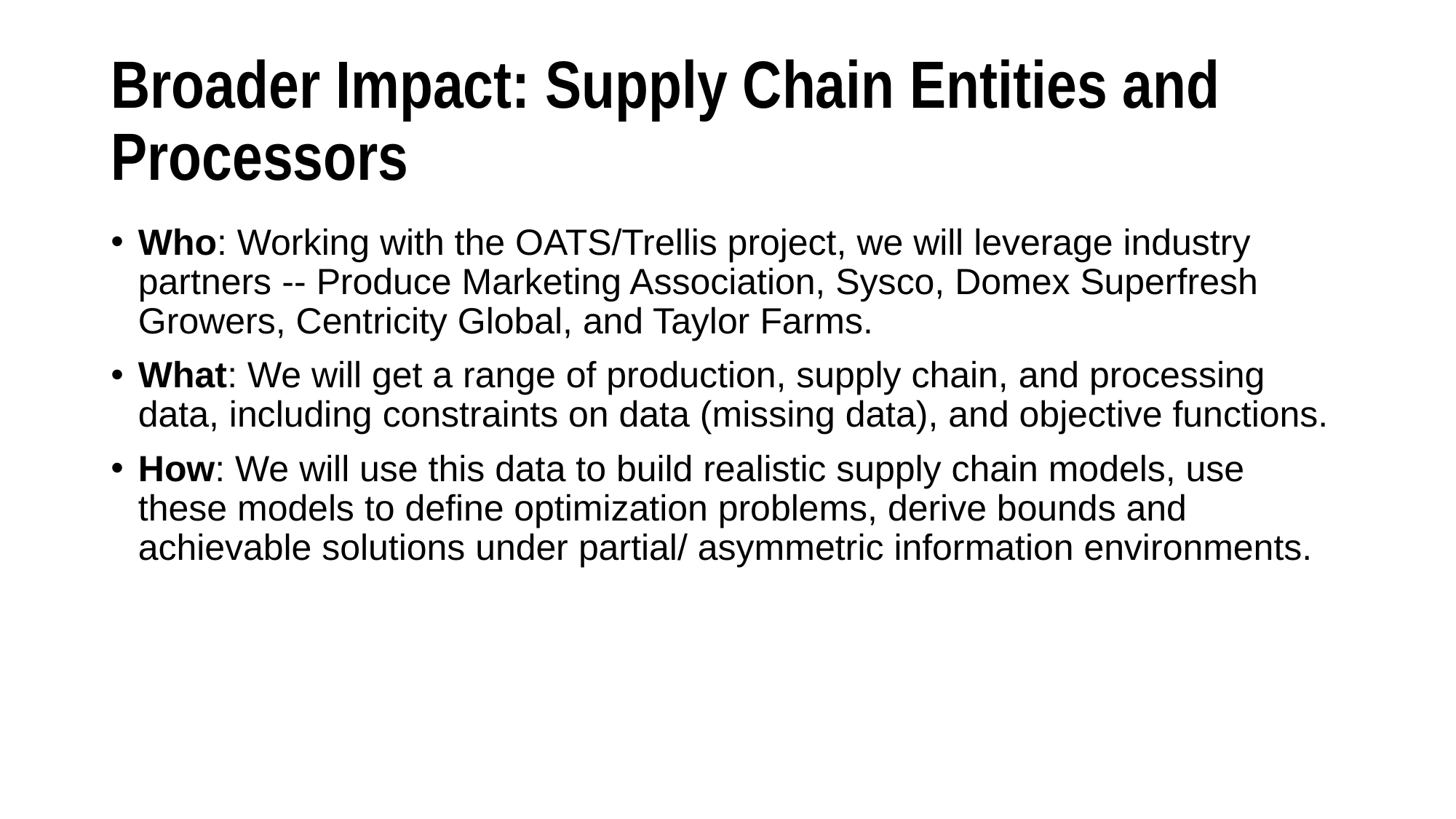

# Broader Impact: Supply Chain Entities and Processors
Who: Working with the OATS/Trellis project, we will leverage industry partners -- Produce Marketing Association, Sysco, Domex Superfresh Growers, Centricity Global, and Taylor Farms.
What: We will get a range of production, supply chain, and processing data, including constraints on data (missing data), and objective functions.
How: We will use this data to build realistic supply chain models, use these models to define optimization problems, derive bounds and achievable solutions under partial/ asymmetric information environments.